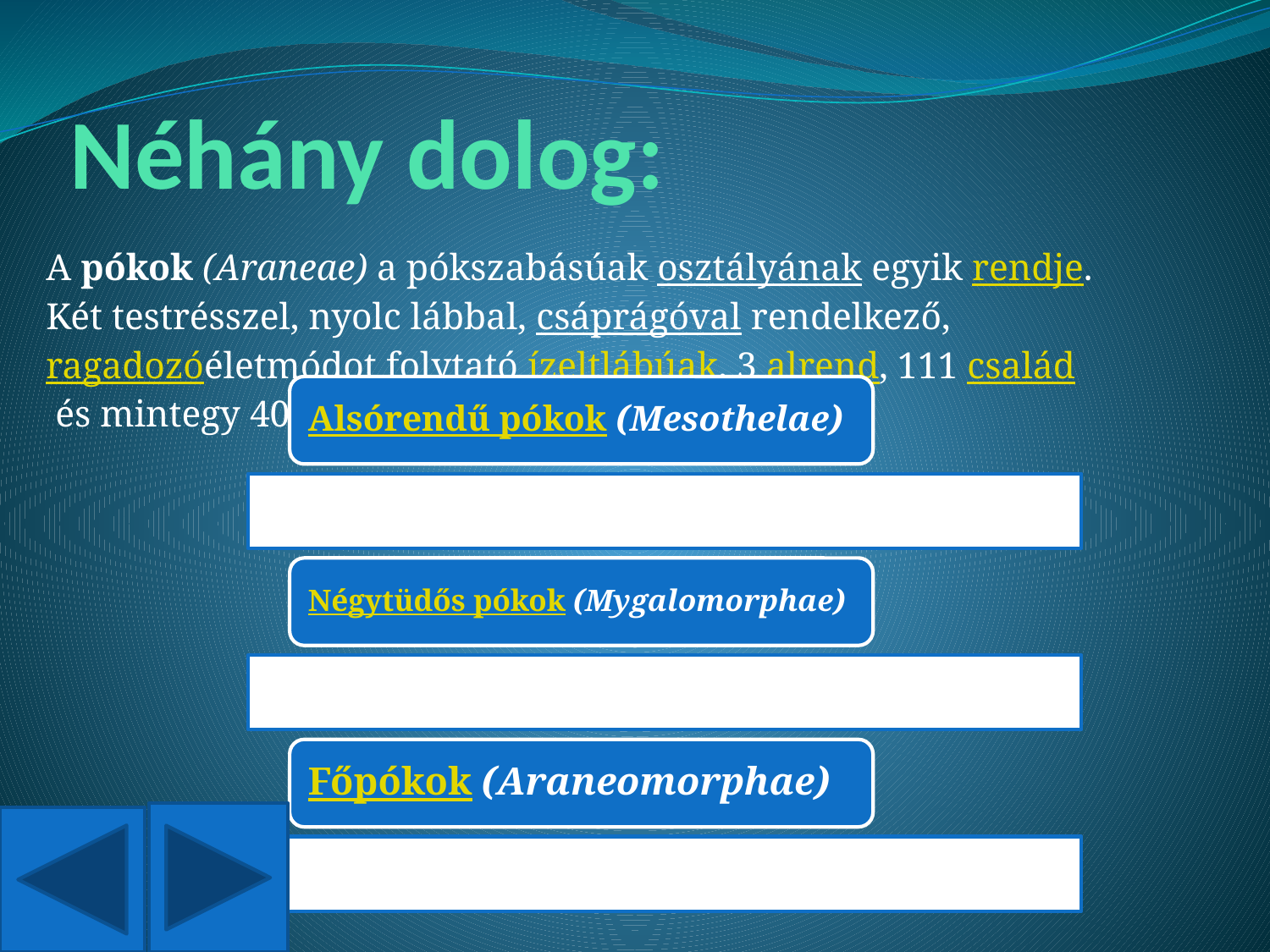

# Néhány dolog:
A pókok (Araneae) a pókszabásúak osztályának egyik rendje. Két testrésszel, nyolc lábbal, csáprágóval rendelkező, ragadozóéletmódot folytató ízeltlábúak. 3 alrend, 111 család és mintegy 40 000 faj tartozik közéjük.
Alsórendű pókok (Mesothelae)
Négytüdős pókok (Mygalomorphae)
Főpókok (Araneomorphae)